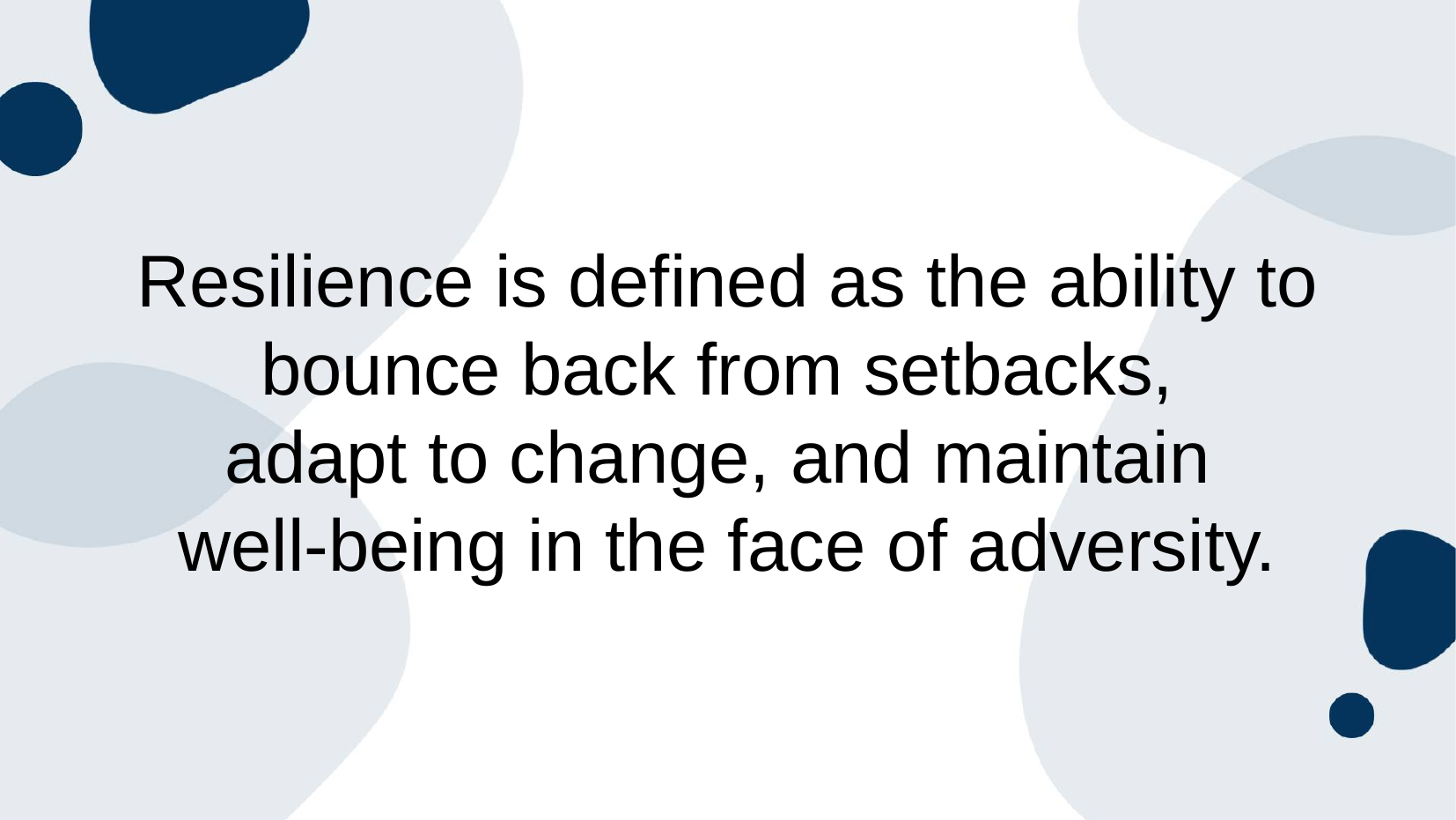

# Resilience is defined as the ability to bounce back from setbacks,
adapt to change, and maintain
well-being in the face of adversity.